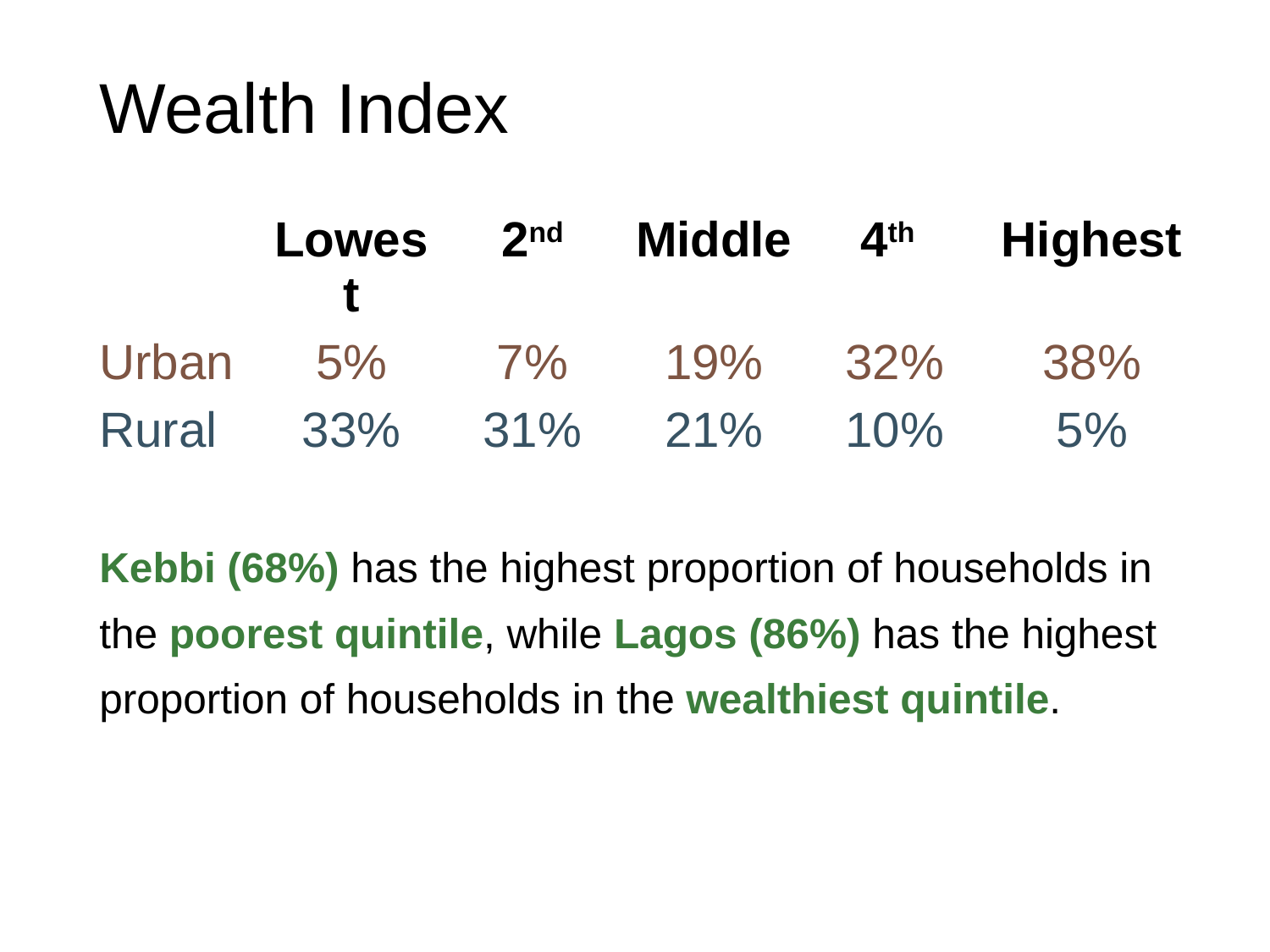

# Wealth Index
|  | Lowest | 2nd | Middle | 4th | Highest |
| --- | --- | --- | --- | --- | --- |
| Urban | 5% | 7% | 19% | 32% | 38% |
| Rural | 33% | 31% | 21% | 10% | 5% |
Kebbi (68%) has the highest proportion of households in the poorest quintile, while Lagos (86%) has the highest proportion of households in the wealthiest quintile.